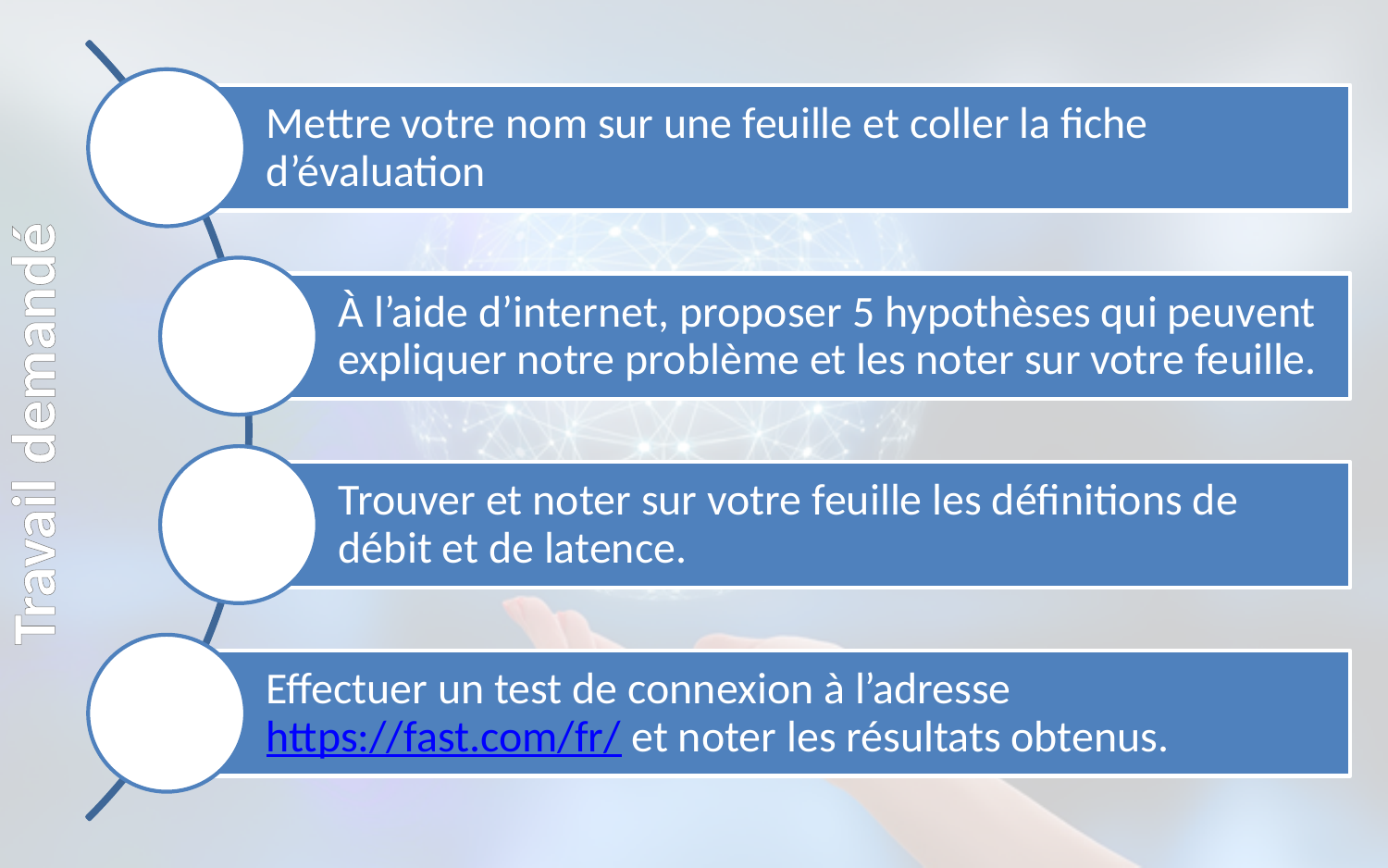

Mettre votre nom sur une feuille et coller la fiche d’évaluation
À l’aide d’internet, proposer 5 hypothèses qui peuvent expliquer notre problème et les noter sur votre feuille.
Trouver et noter sur votre feuille les définitions de débit et de latence.
Effectuer un test de connexion à l’adresse https://fast.com/fr/ et noter les résultats obtenus.
Travail demandé